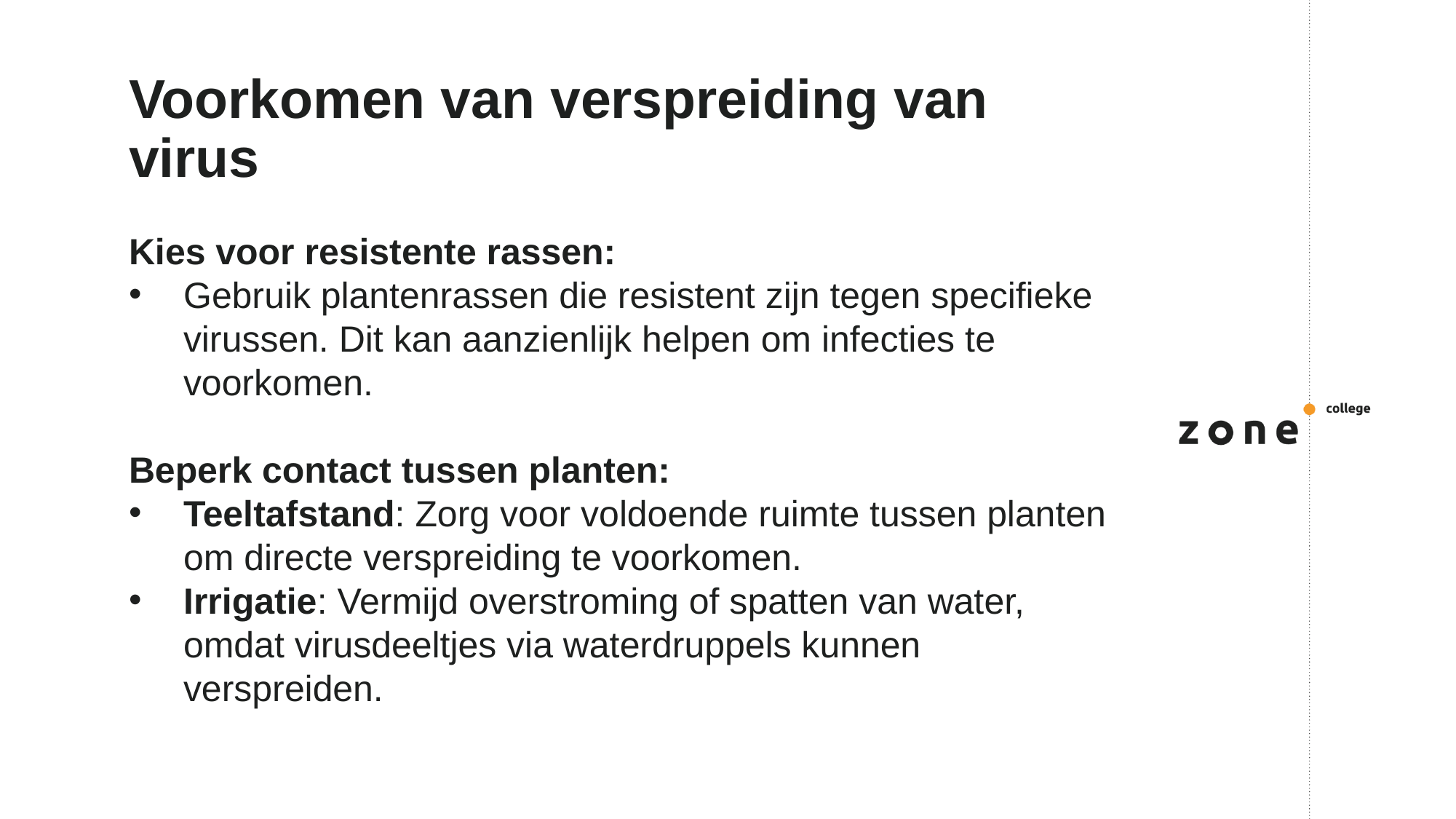

# Voorkomen van verspreiding van virus
Kies voor resistente rassen:
Gebruik plantenrassen die resistent zijn tegen specifieke virussen. Dit kan aanzienlijk helpen om infecties te voorkomen.

Beperk contact tussen planten:
Teeltafstand: Zorg voor voldoende ruimte tussen planten om directe verspreiding te voorkomen.
Irrigatie: Vermijd overstroming of spatten van water, omdat virusdeeltjes via waterdruppels kunnen verspreiden.